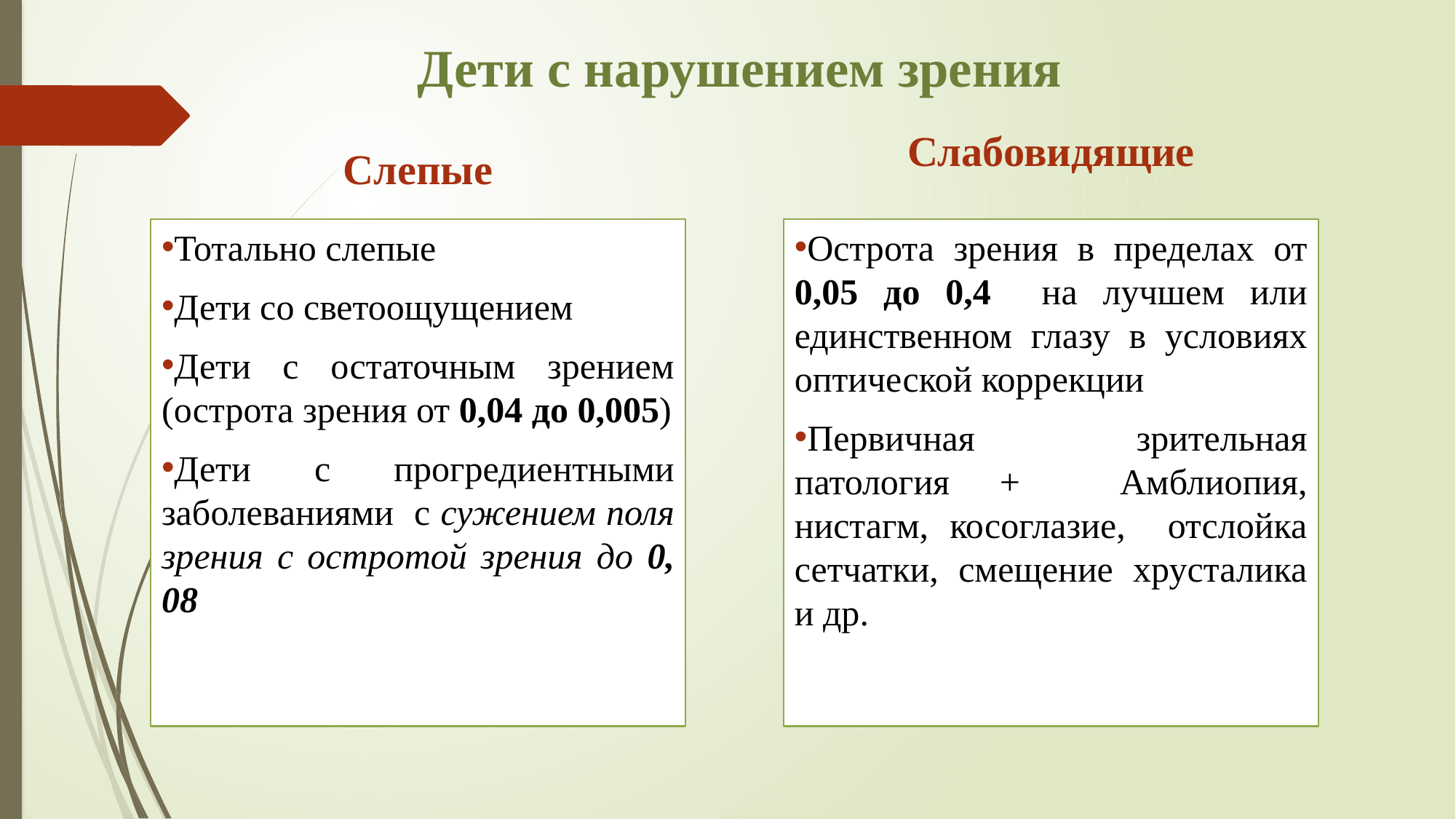

# Дети с нарушением зрения
Слабовидящие

Слепые

Тотально слепые
Дети со светоощущением
Дети с остаточным зрением (острота зрения от 0,04 до 0,005)
Дети с прогредиентными заболеваниями  с сужением поля зрения с остротой зрения до 0, 08
Острота зрения в пределах от 0,05 до 0,4  на лучшем или единственном глазу в условиях оптической коррекции
Первичная зрительная патология +  Амблиопия, нистагм, косоглазие,  отслойка сетчатки, смещение хрусталика и др.